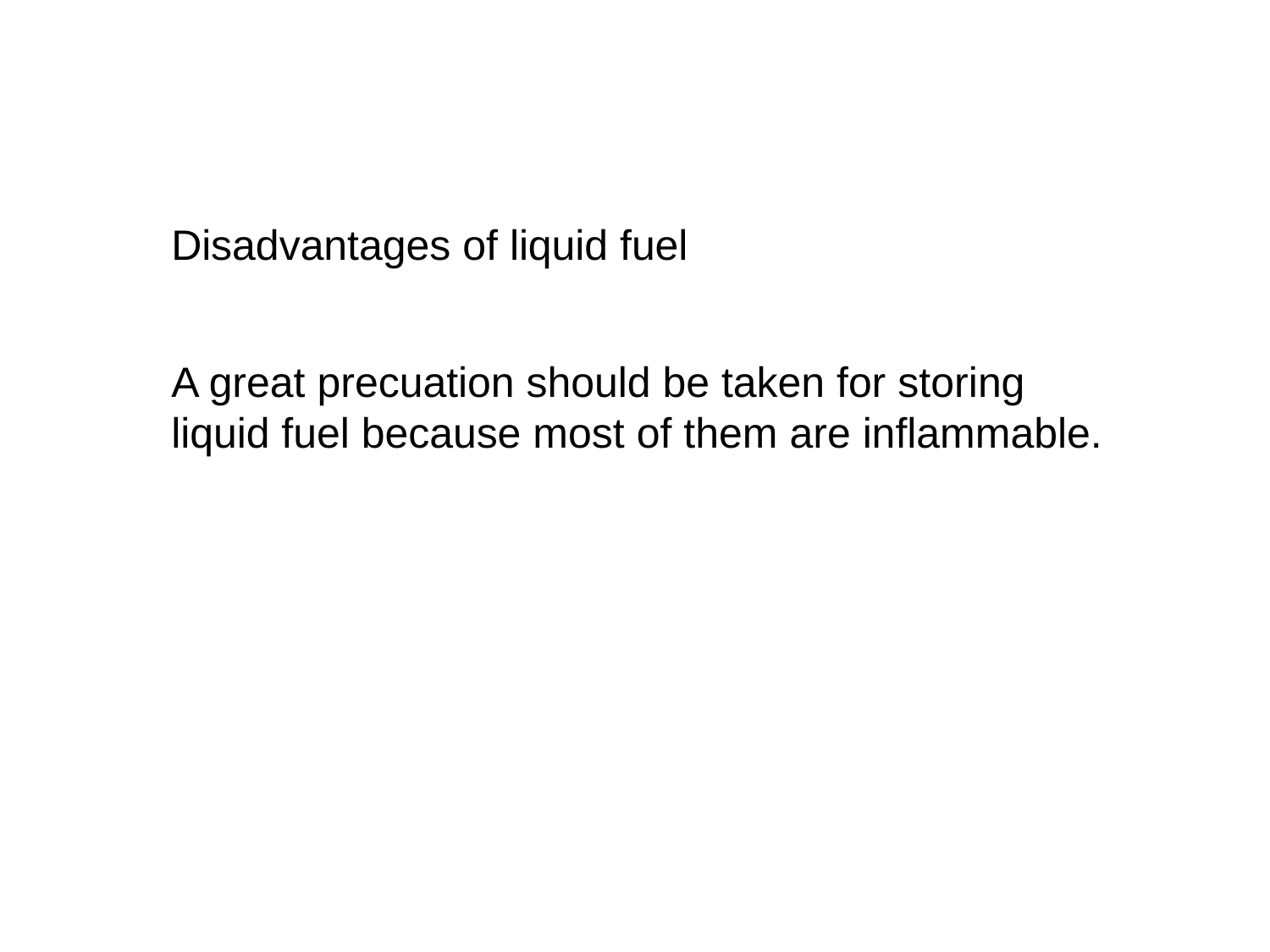

Disadvantages of liquid fuel

A great precuation should be taken for storing liquid fuel because most of them are inflammable.